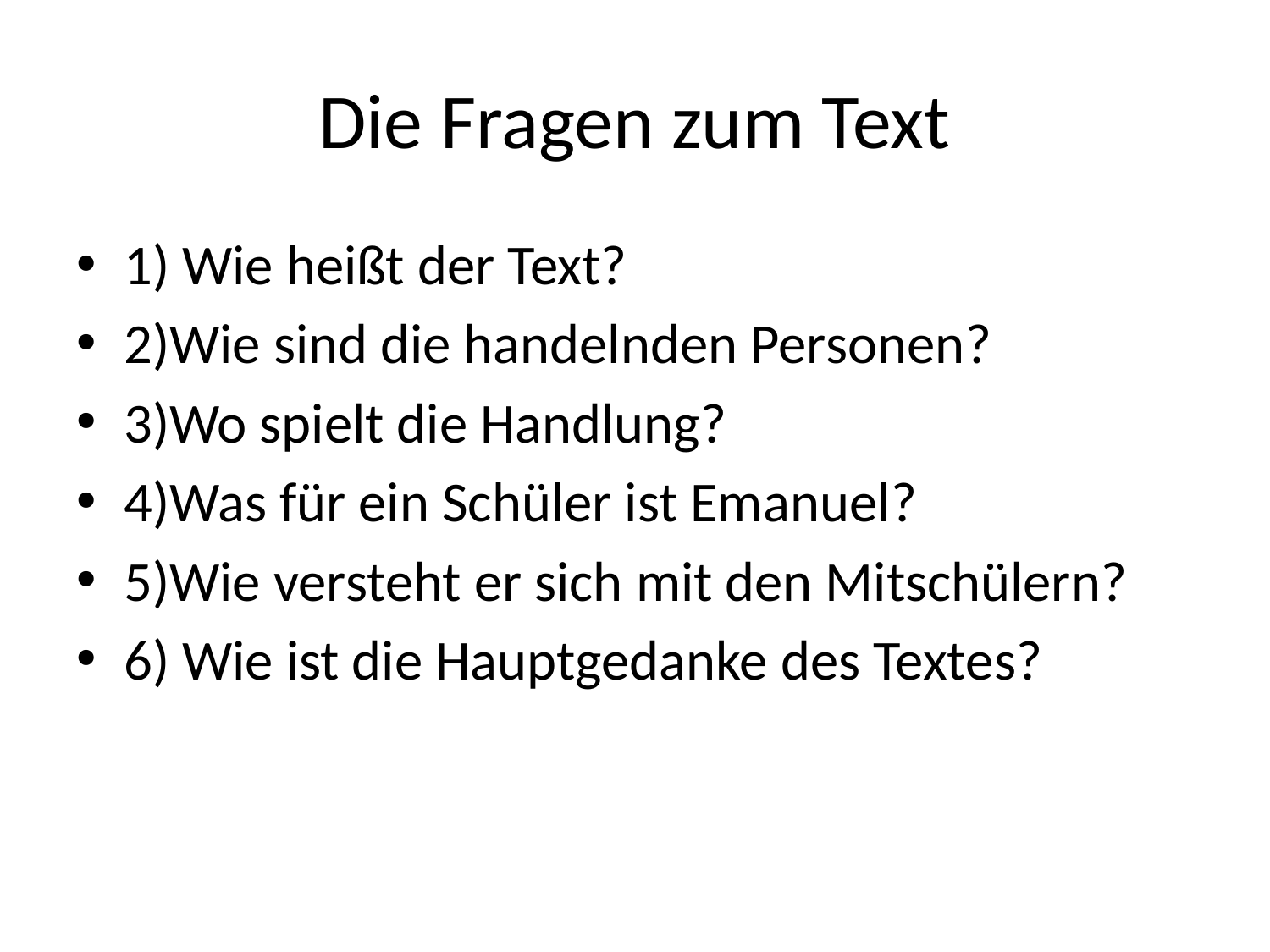

# Die Fragen zum Text
1) Wie heißt der Text?
2)Wie sind die handelnden Personen?
3)Wo spielt die Handlung?
4)Was für ein Schüler ist Emanuel?
5)Wie versteht er sich mit den Mitschülern?
6) Wie ist die Hauptgedanke des Textes?